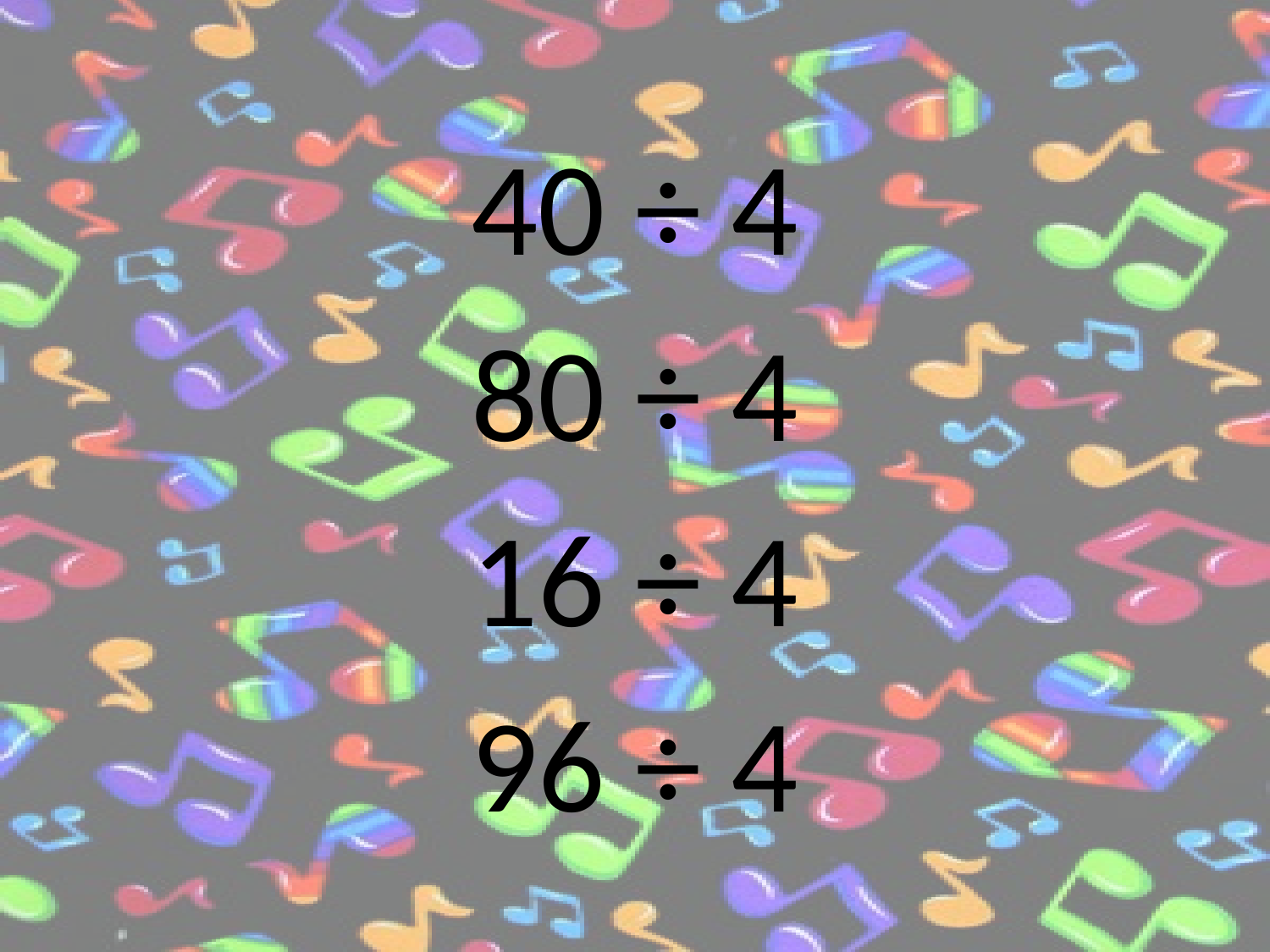

40 ÷ 4
80 ÷ 4
16 ÷ 4
96 ÷ 4